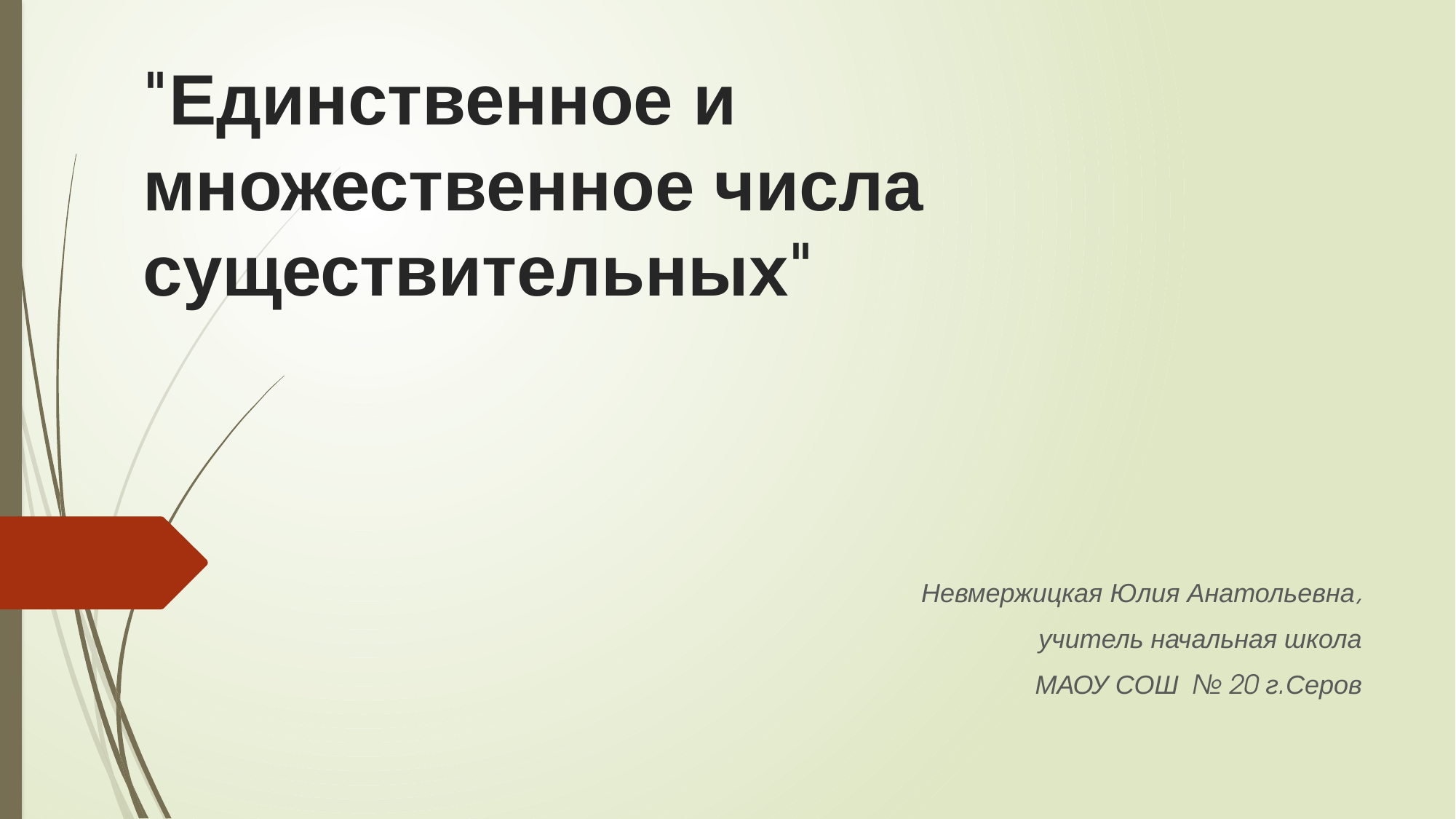

# "Единственное и множественное числа существительных"
Невмержицкая Юлия Анатольевна,
учитель начальная школа
МАОУ СОШ  № 20 г.Серов